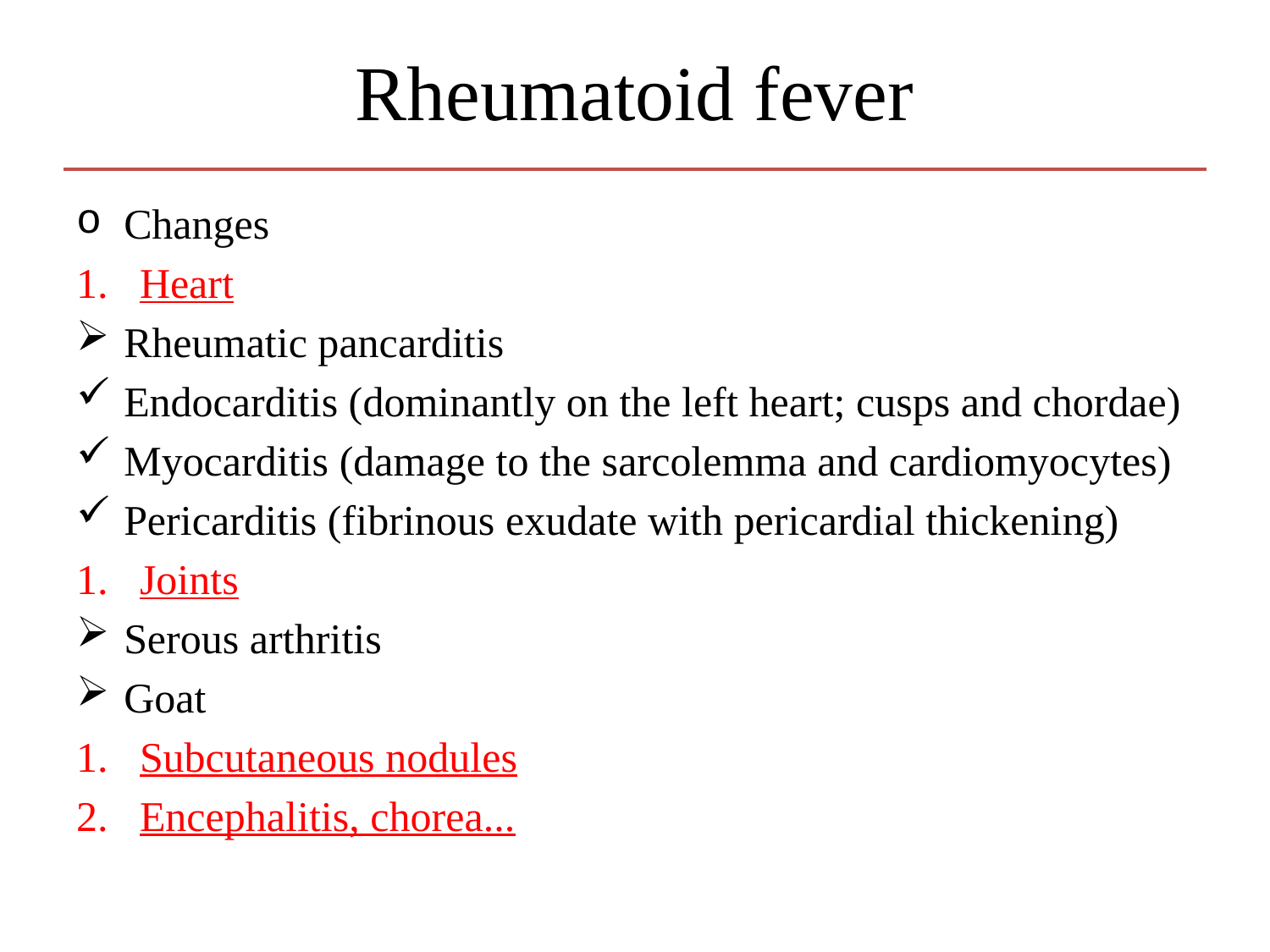

# Rheumatoid fever
Changes
Heart
Rheumatic pancarditis
Endocarditis (dominantly on the left heart; cusps and chordae)
Myocarditis (damage to the sarcolemma and cardiomyocytes)
Pericarditis (fibrinous exudate with pericardial thickening)
Joints
Serous arthritis
Goat
Subcutaneous nodules
Encephalitis, chorea...